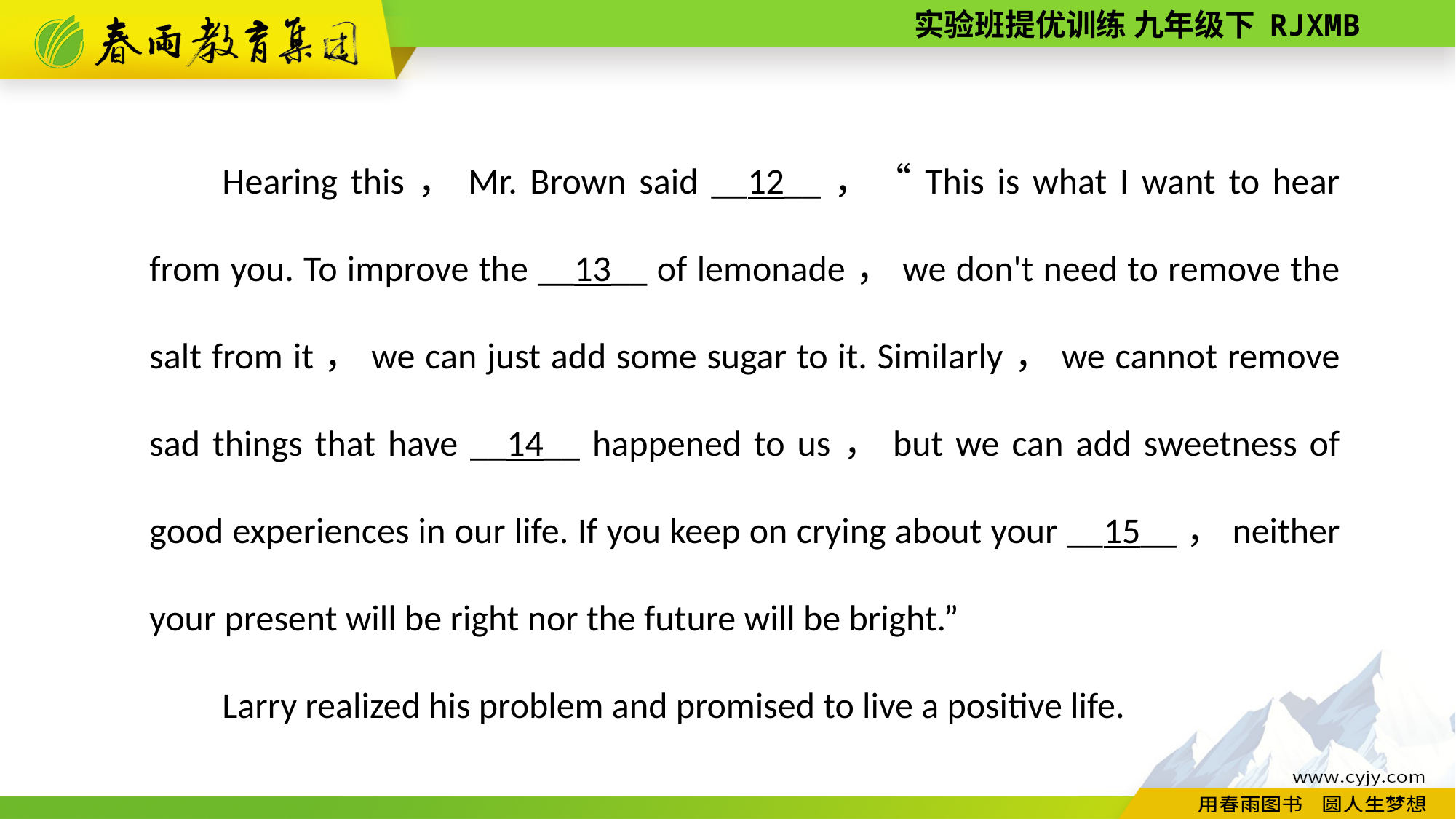

Hearing this，Mr. Brown said __12__，“This is what I want to hear from you. To improve the __13__ of lemonade，we don't need to remove the salt from it，we can just add some sugar to it. Similarly，we cannot remove sad things that have __14__ happened to us，but we can add sweetness of good experiences in our life. If you keep on crying about your __15__，neither your present will be right nor the future will be bright.”
Larry realized his problem and promised to live a positive life.